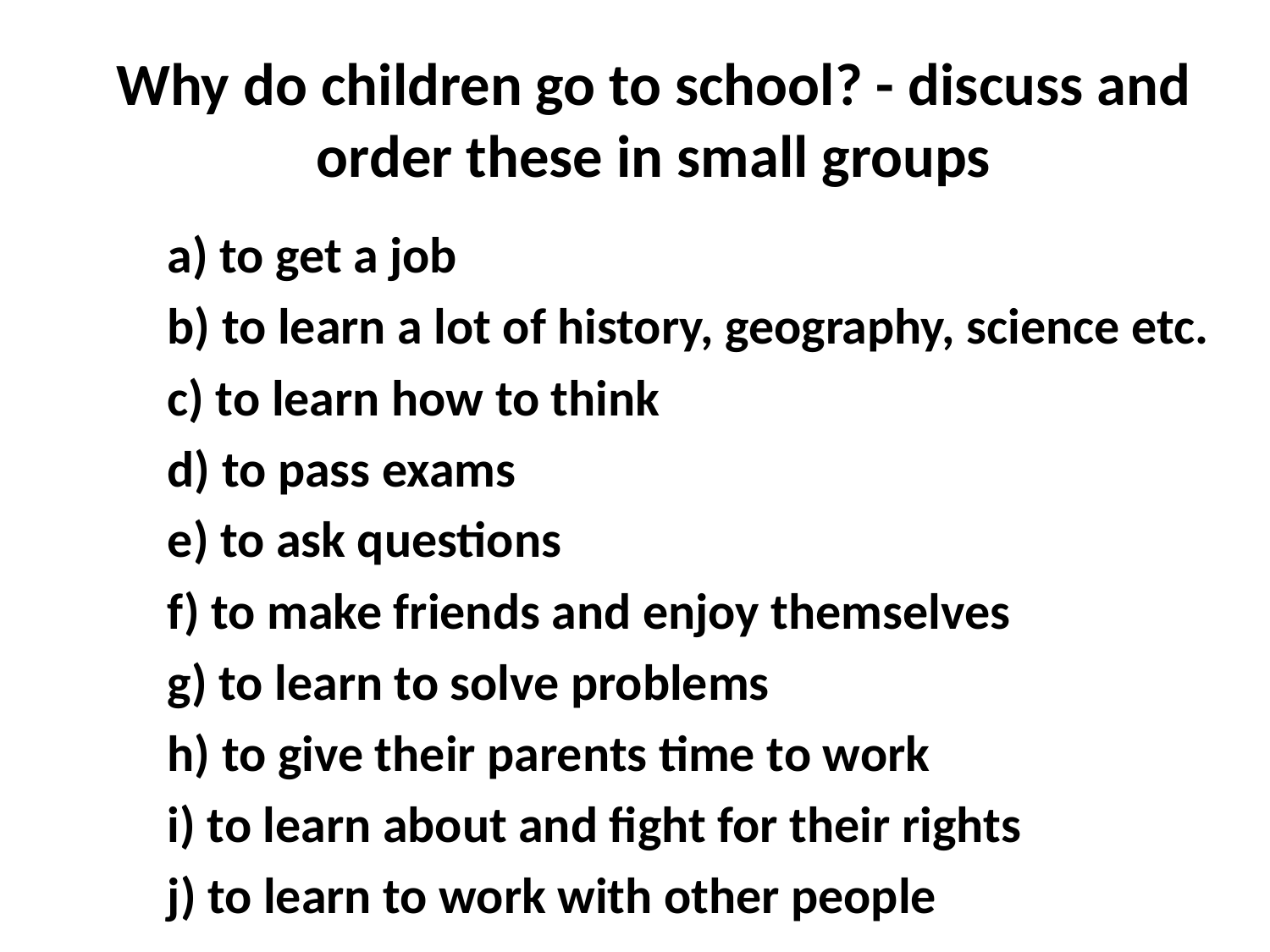

# Why do children go to school? - discuss and order these in small groups
a) to get a job
b) to learn a lot of history, geography, science etc.
c) to learn how to think
d) to pass exams
e) to ask questions
f) to make friends and enjoy themselves
g) to learn to solve problems
h) to give their parents time to work
i) to learn about and fight for their rights
j) to learn to work with other people